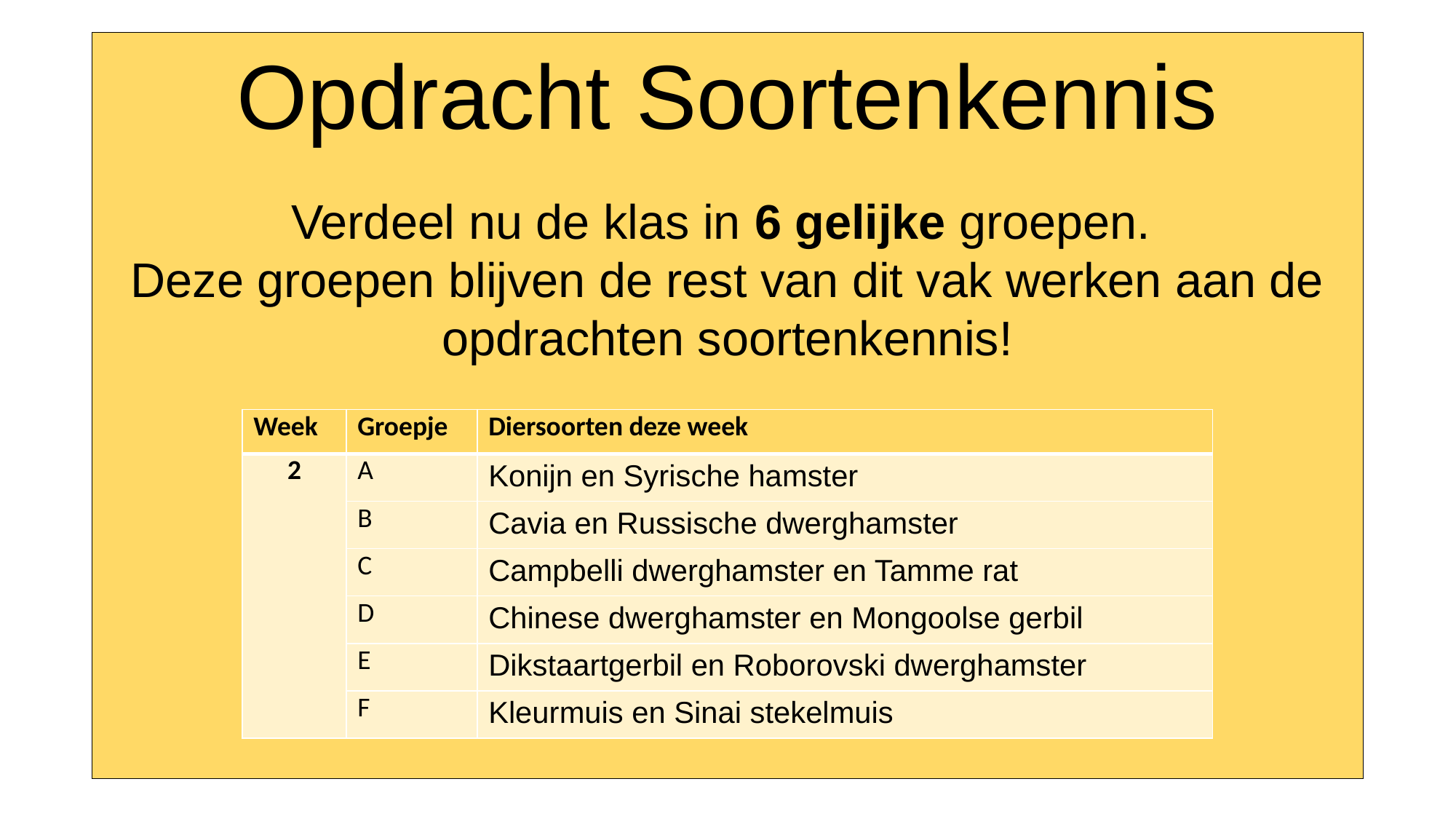

Opdracht Soortenkennis

Verdeel nu de klas in 6 gelijke groepen.
Deze groepen blijven de rest van dit vak werken aan de opdrachten soortenkennis!

| Week | Groepje | Diersoorten deze week |
| --- | --- | --- |
| 2 | A | Konijn en Syrische hamster |
|  | B | Cavia en Russische dwerghamster |
|  | C | Campbelli dwerghamster en Tamme rat |
|  | D | Chinese dwerghamster en Mongoolse gerbil |
|  | E | Dikstaartgerbil en Roborovski dwerghamster |
|  | F | Kleurmuis en Sinai stekelmuis |